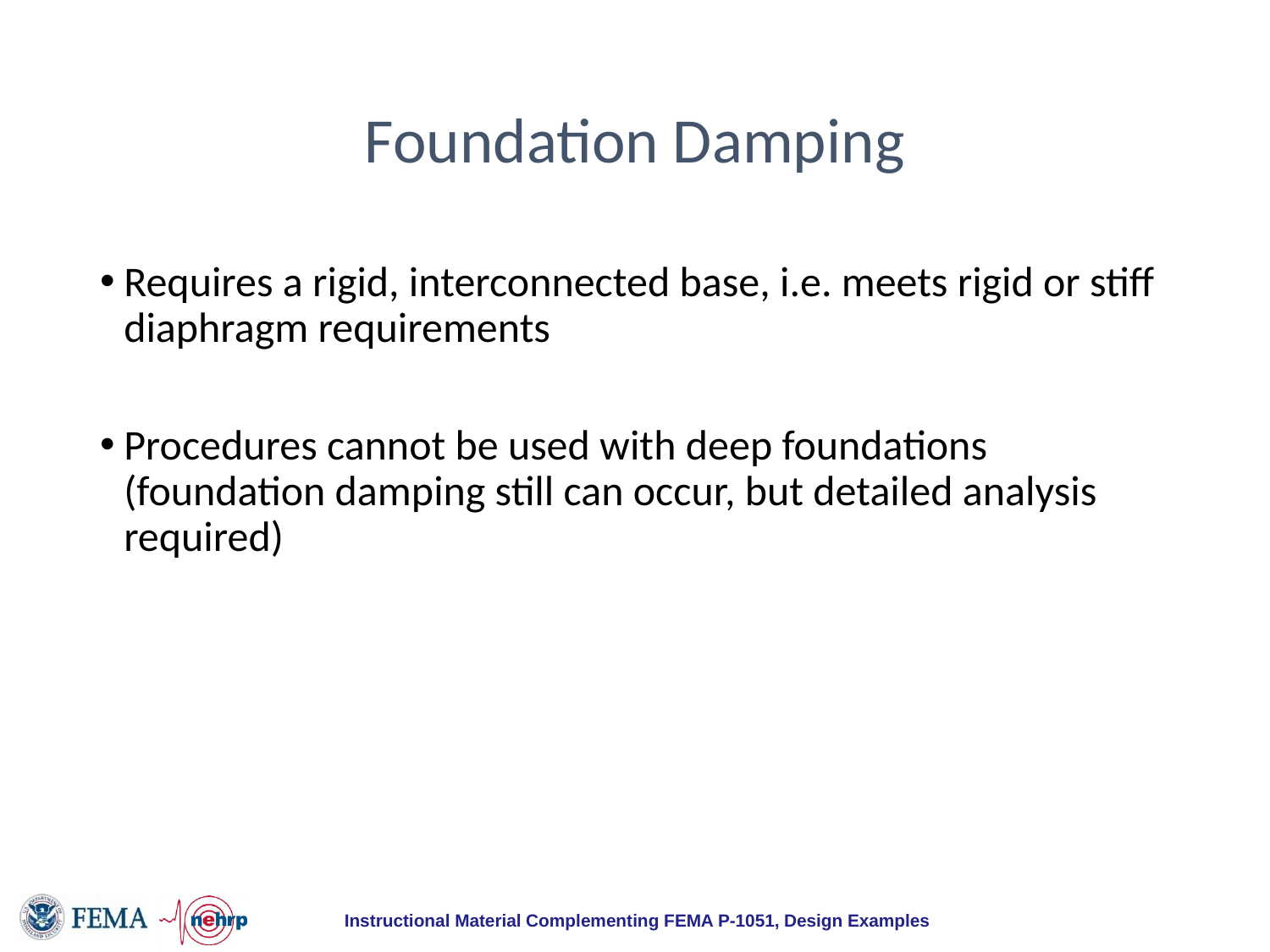

# Foundation Damping
Requires a rigid, interconnected base, i.e. meets rigid or stiff diaphragm requirements

Procedures cannot be used with deep foundations (foundation damping still can occur, but detailed analysis required)